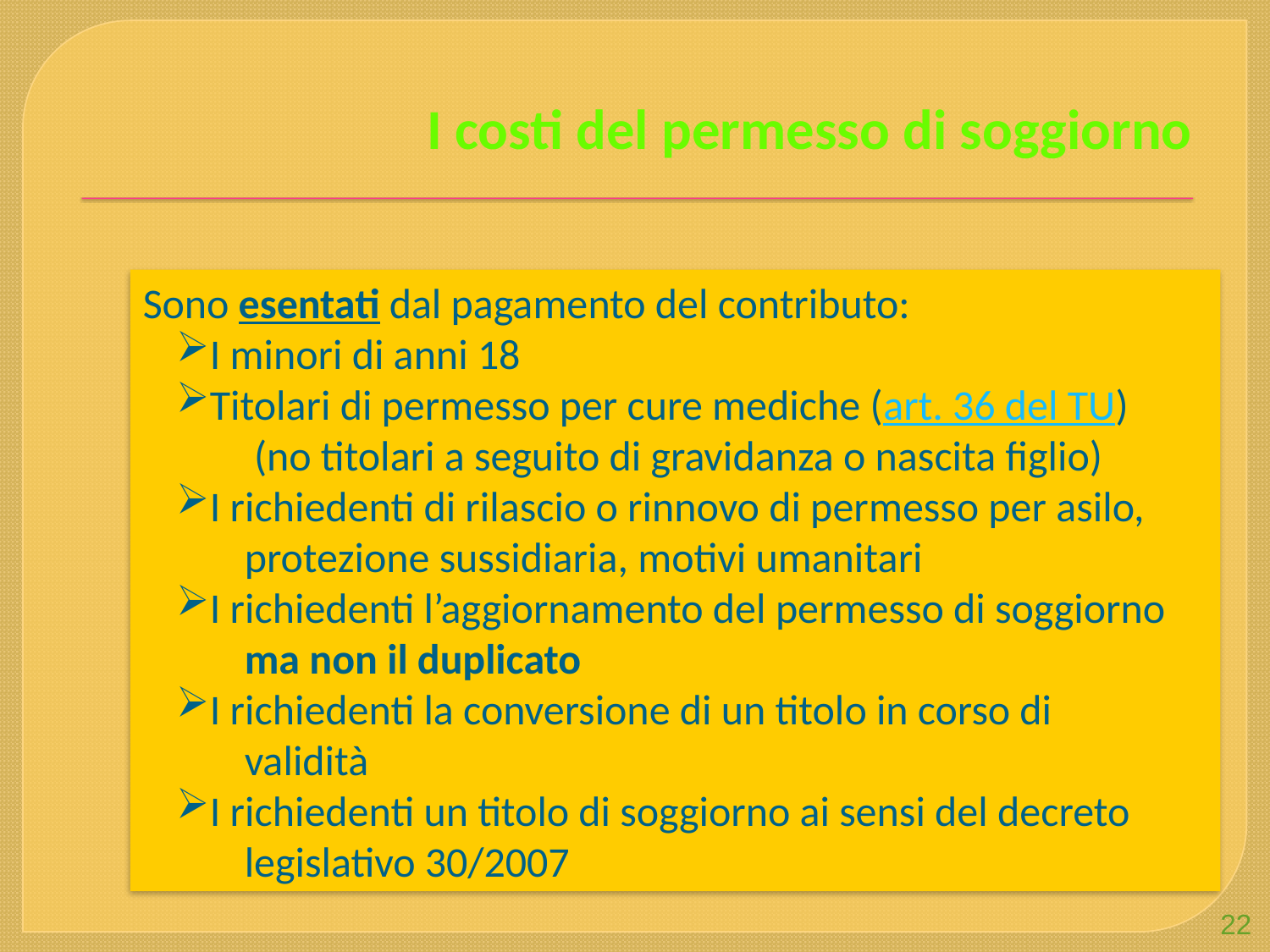

I costi del permesso di soggiorno
Sono esentati dal pagamento del contributo:
I minori di anni 18
Titolari di permesso per cure mediche (art. 36 del TU)
     (no titolari a seguito di gravidanza o nascita figlio)
I richiedenti di rilascio o rinnovo di permesso per asilo,
    protezione sussidiaria, motivi umanitari
I richiedenti l’aggiornamento del permesso di soggiorno
    ma non il duplicato
I richiedenti la conversione di un titolo in corso di
    validità
I richiedenti un titolo di soggiorno ai sensi del decreto
    legislativo 30/2007
22